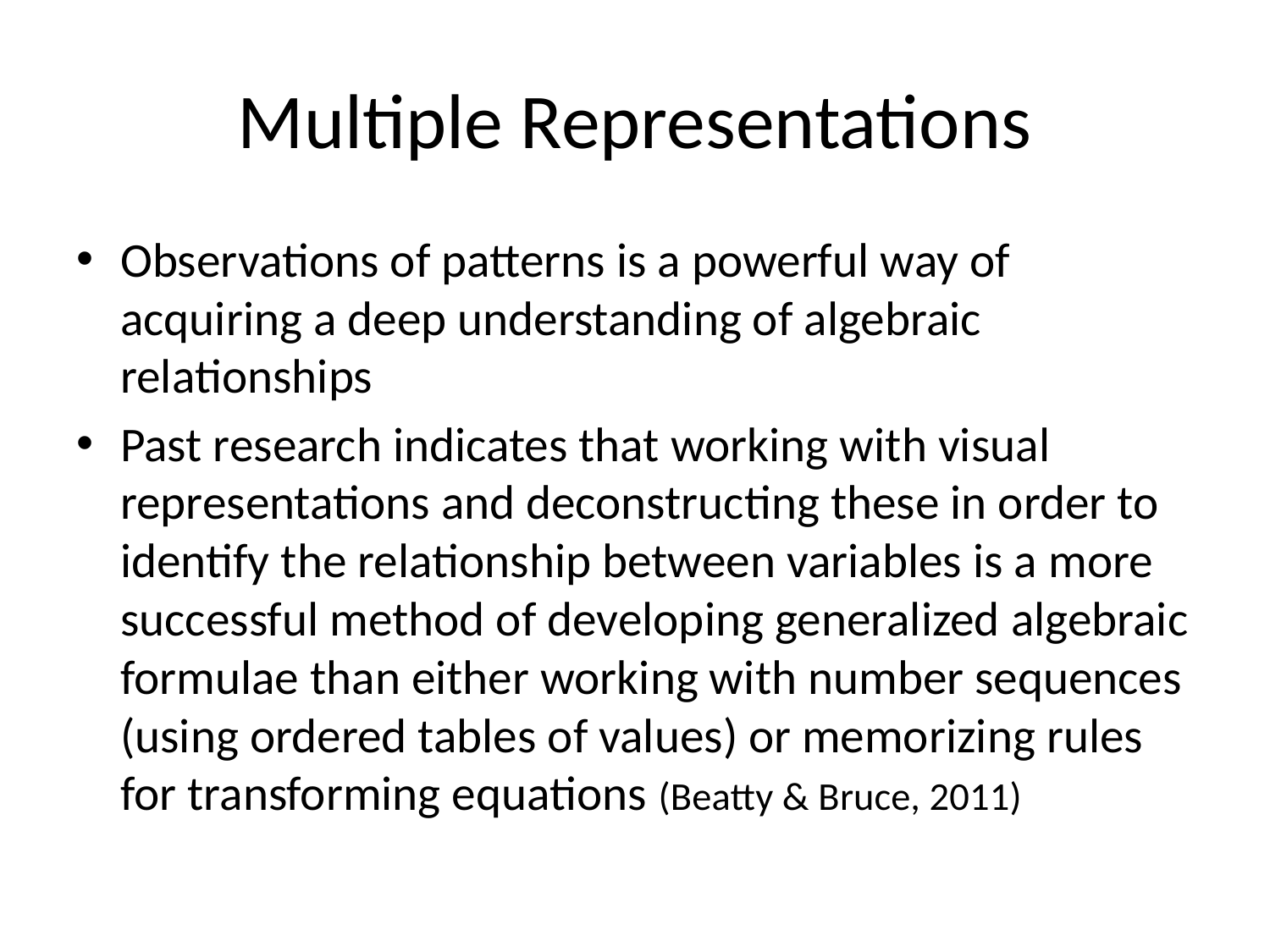

# Multiple Representations
Observations of patterns is a powerful way of acquiring a deep understanding of algebraic relationships
Past research indicates that working with visual representations and deconstructing these in order to identify the relationship between variables is a more successful method of developing generalized algebraic formulae than either working with number sequences (using ordered tables of values) or memorizing rules for transforming equations (Beatty & Bruce, 2011)